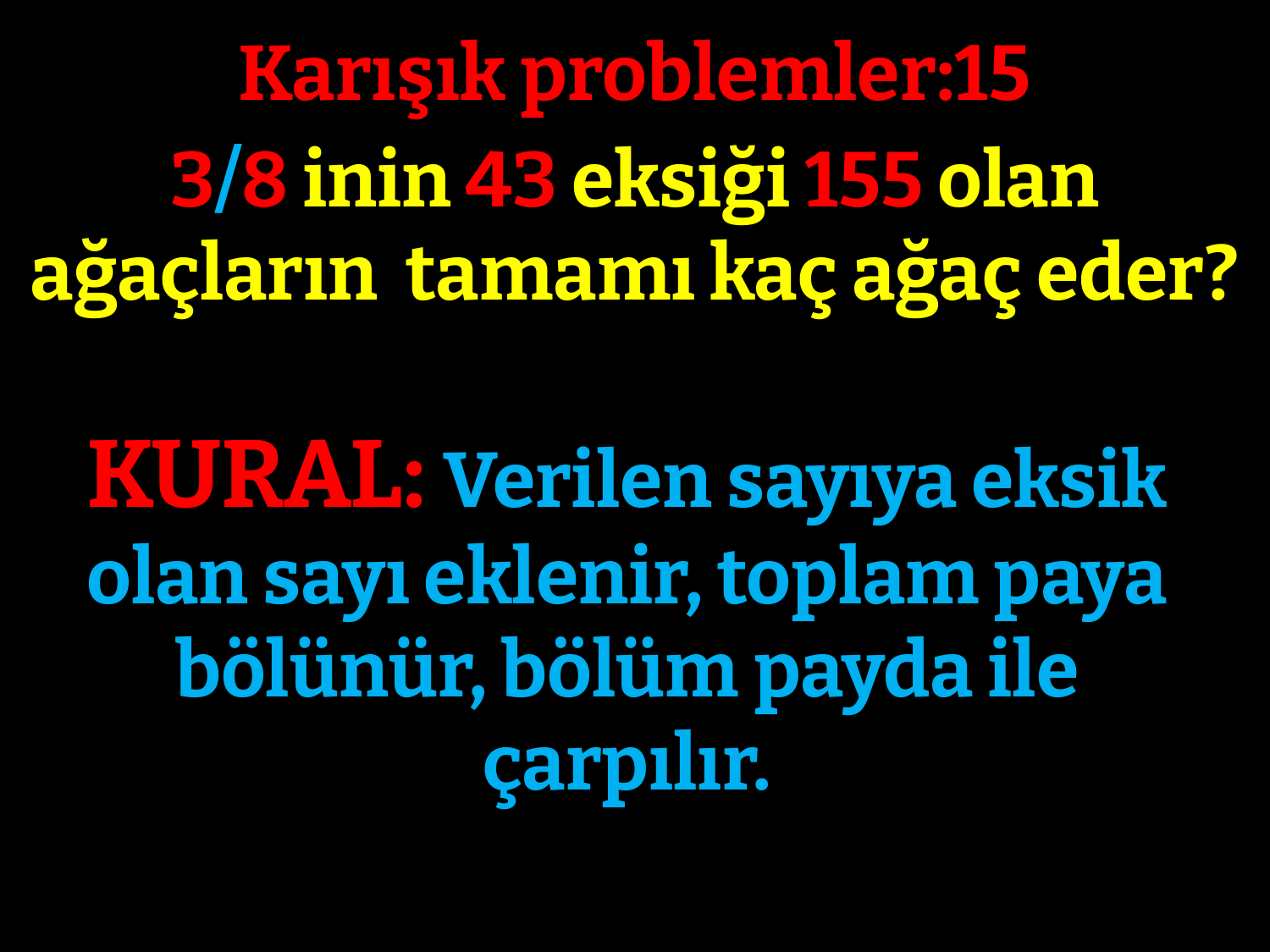

Karışık problemler:15
3/8 inin 43 eksiği 155 olan ağaçların  tamamı kaç ağaç eder?
#
KURAL: Verilen sayıya eksik olan sayı eklenir, toplam paya bölünür, bölüm payda ile çarpılır.